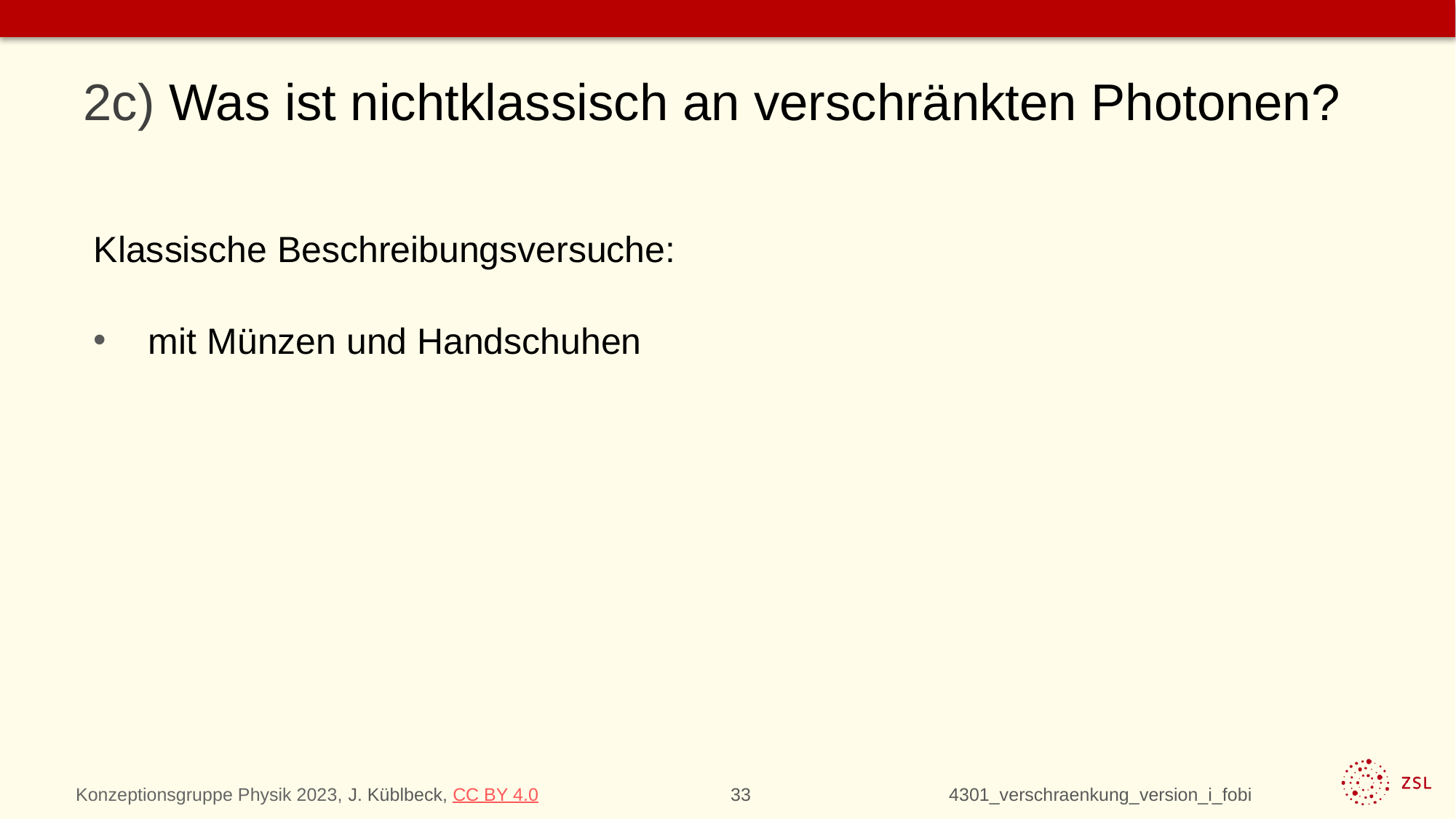

# 2c) Was ist nichtklassisch an verschränkten Photonen?
Klassische Beschreibungsversuche:
mit Münzen und Handschuhen